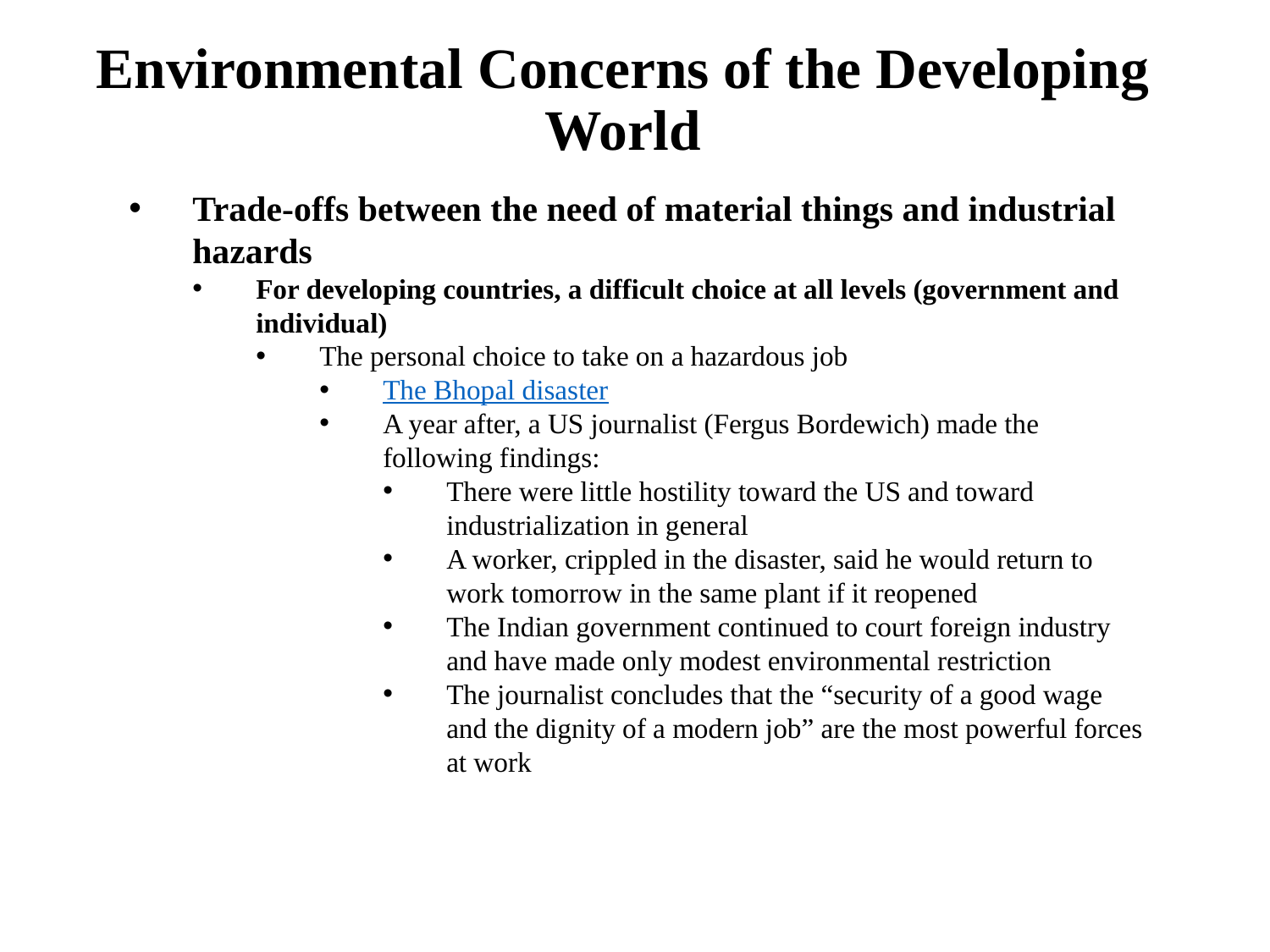

# Environmental Concerns of the Developing World
Trade-offs between the need of material things and industrial hazards
For developing countries, a difficult choice at all levels (government and individual)
The personal choice to take on a hazardous job
The Bhopal disaster
A year after, a US journalist (Fergus Bordewich) made the following findings:
There were little hostility toward the US and toward industrialization in general
A worker, crippled in the disaster, said he would return to work tomorrow in the same plant if it reopened
The Indian government continued to court foreign industry and have made only modest environmental restriction
The journalist concludes that the “security of a good wage and the dignity of a modern job” are the most powerful forces at work